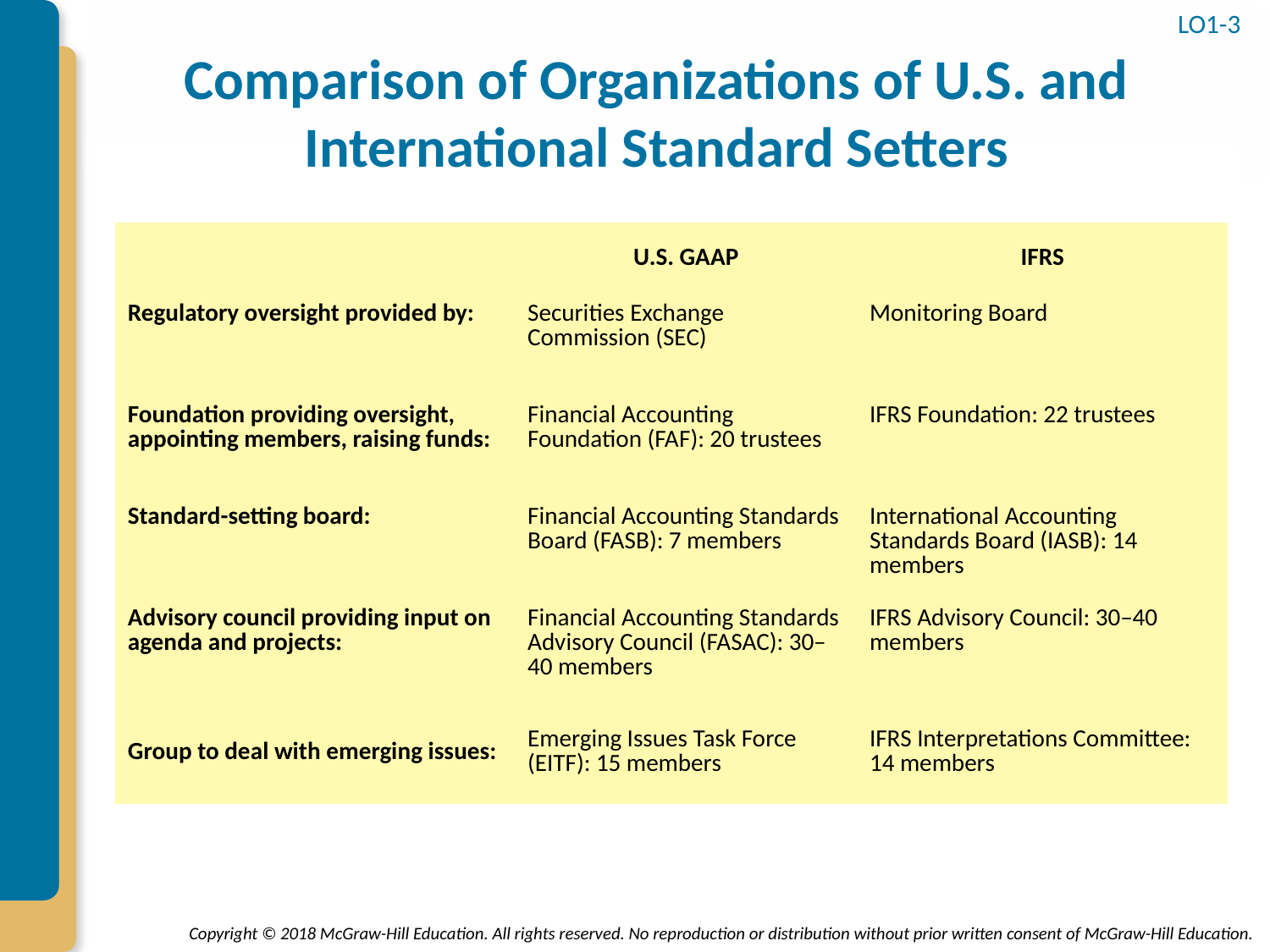

LO1-3
# Comparison of Organizations of U.S. and International Standard Setters
|  | U.S. GAAP | IFRS |
| --- | --- | --- |
| Regulatory oversight provided by: | Securities Exchange Commission (SEC) | Monitoring Board |
| Foundation providing oversight, appointing members, raising funds: | Financial Accounting Foundation (FAF): 20 trustees | IFRS Foundation: 22 trustees |
| Standard-setting board: | Financial Accounting Standards Board (FASB): 7 members | International Accounting Standards Board (IASB): 14 members |
| Advisory council providing input on agenda and projects: | Financial Accounting Standards Advisory Council (FASAC): 30–40 members | IFRS Advisory Council: 30–40 members |
| Group to deal with emerging issues: | Emerging Issues Task Force (EITF): 15 members | IFRS Interpretations Committee: 14 members |